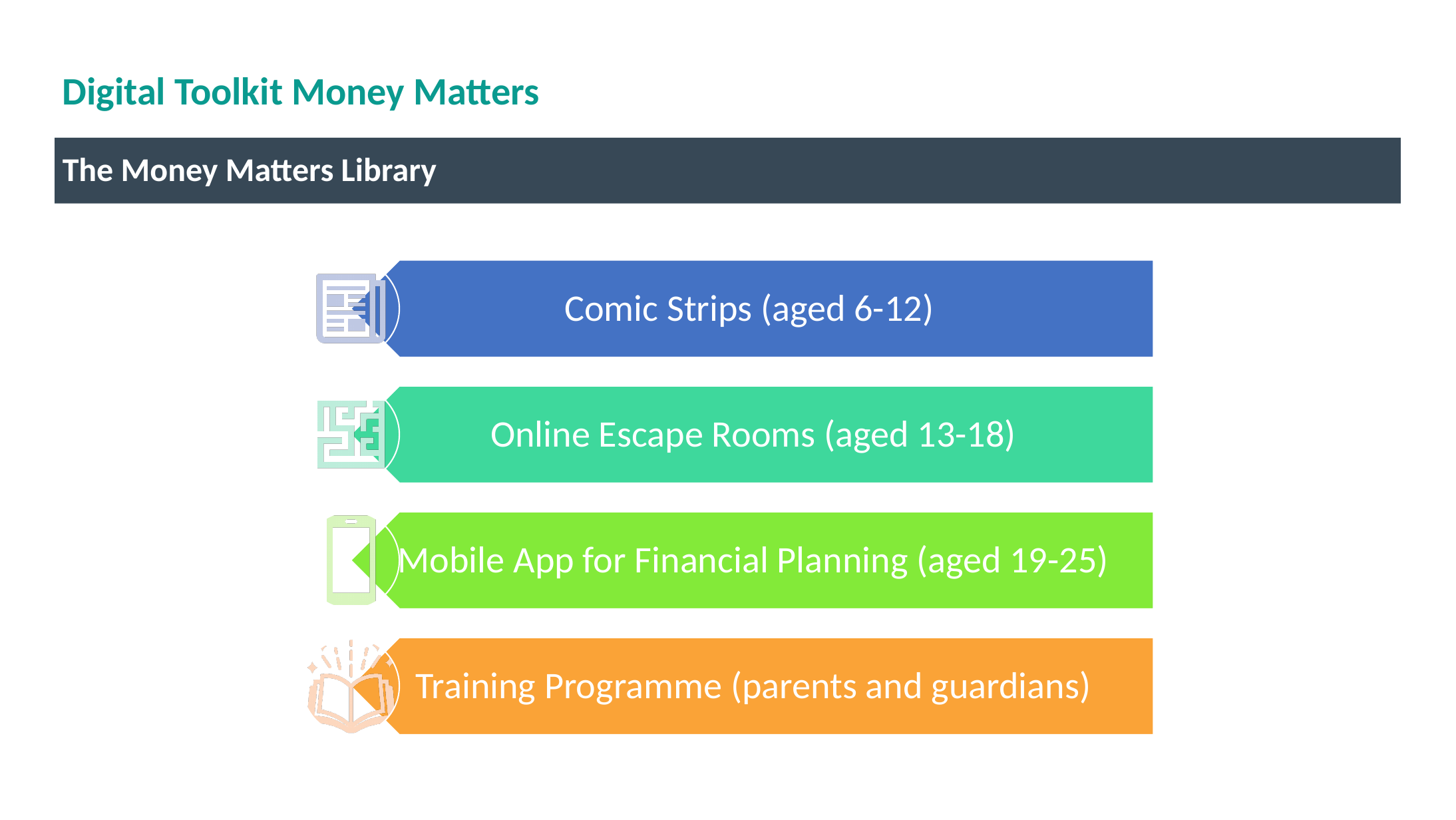

# Digital Toolkit Money Matters
The Money Matters Library
Comic Strips (aged 6-12)
Online Escape Rooms (aged 13-18)
Mobile App for Financial Planning (aged 19-25)
Training Programme (parents and guardians)